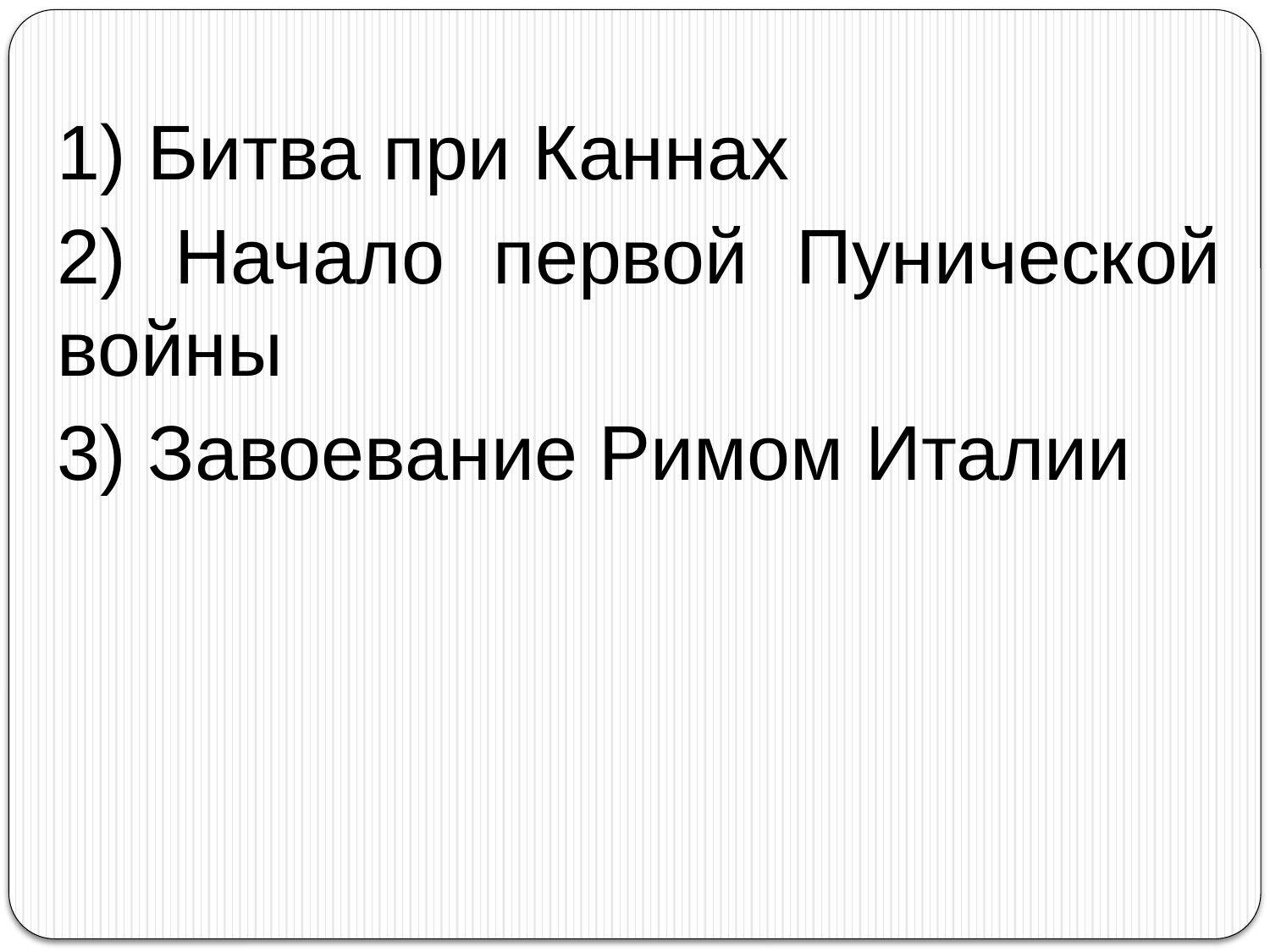

1) Битва при Каннах
2) Начало первой Пунической войны
3) Завоевание Римом Италии